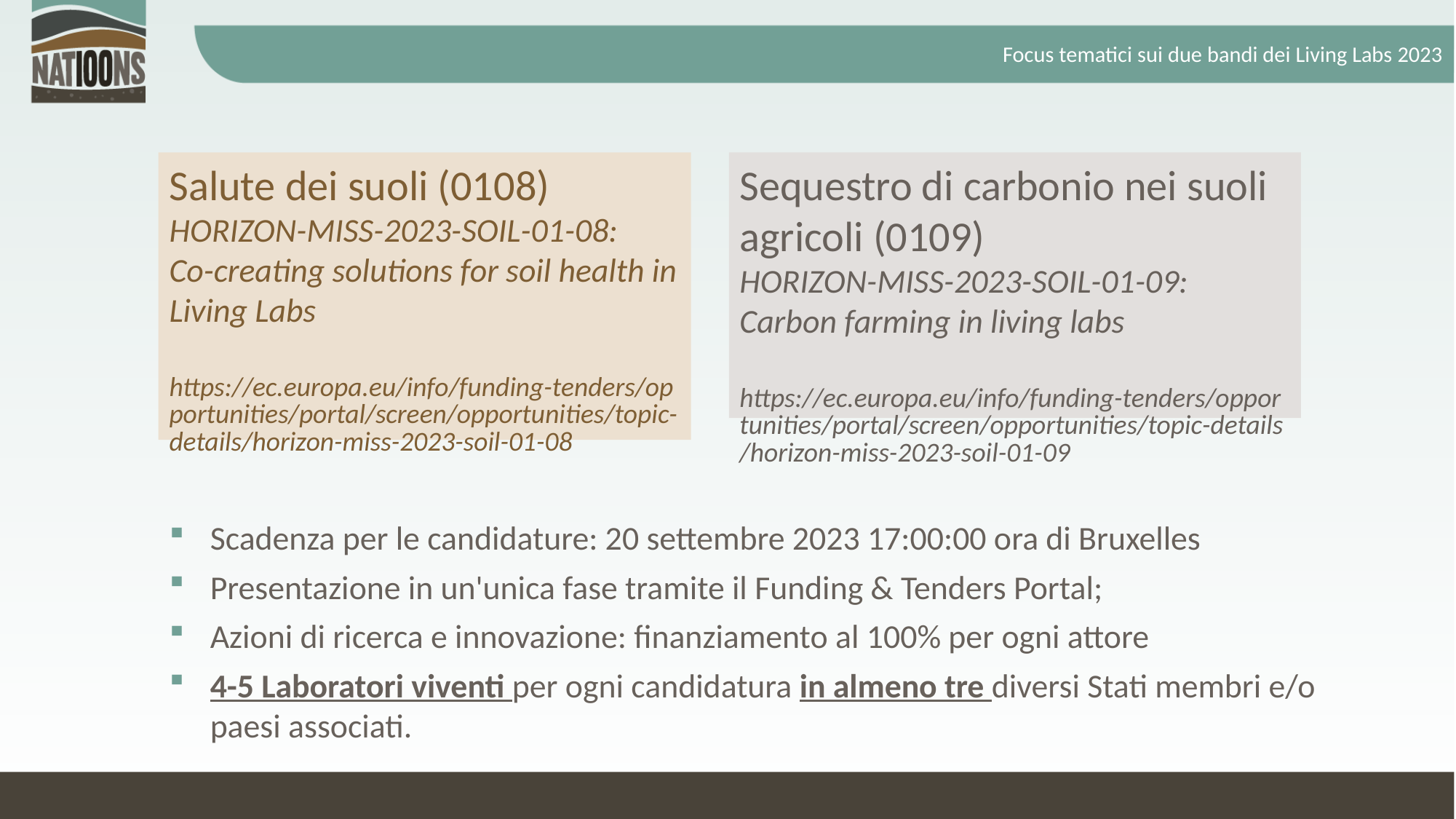

# Focus tematici sui due bandi dei Living Labs 2023
Salute dei suoli (0108)
HORIZON-MISS-2023-SOIL-01-08:
Co-creating solutions for soil health in Living Labs
https://ec.europa.eu/info/funding-tenders/opportunities/portal/screen/opportunities/topic-details/horizon-miss-2023-soil-01-08
Sequestro di carbonio nei suoli agricoli (0109)
HORIZON-MISS-2023-SOIL-01-09: Carbon farming in living labs
https://ec.europa.eu/info/funding-tenders/opportunities/portal/screen/opportunities/topic-details/horizon-miss-2023-soil-01-09
Scadenza per le candidature: 20 settembre 2023 17:00:00 ora di Bruxelles
Presentazione in un'unica fase tramite il Funding & Tenders Portal;
Azioni di ricerca e innovazione: finanziamento al 100% per ogni attore
4-5 Laboratori viventi per ogni candidatura in almeno tre diversi Stati membri e/o paesi associati.